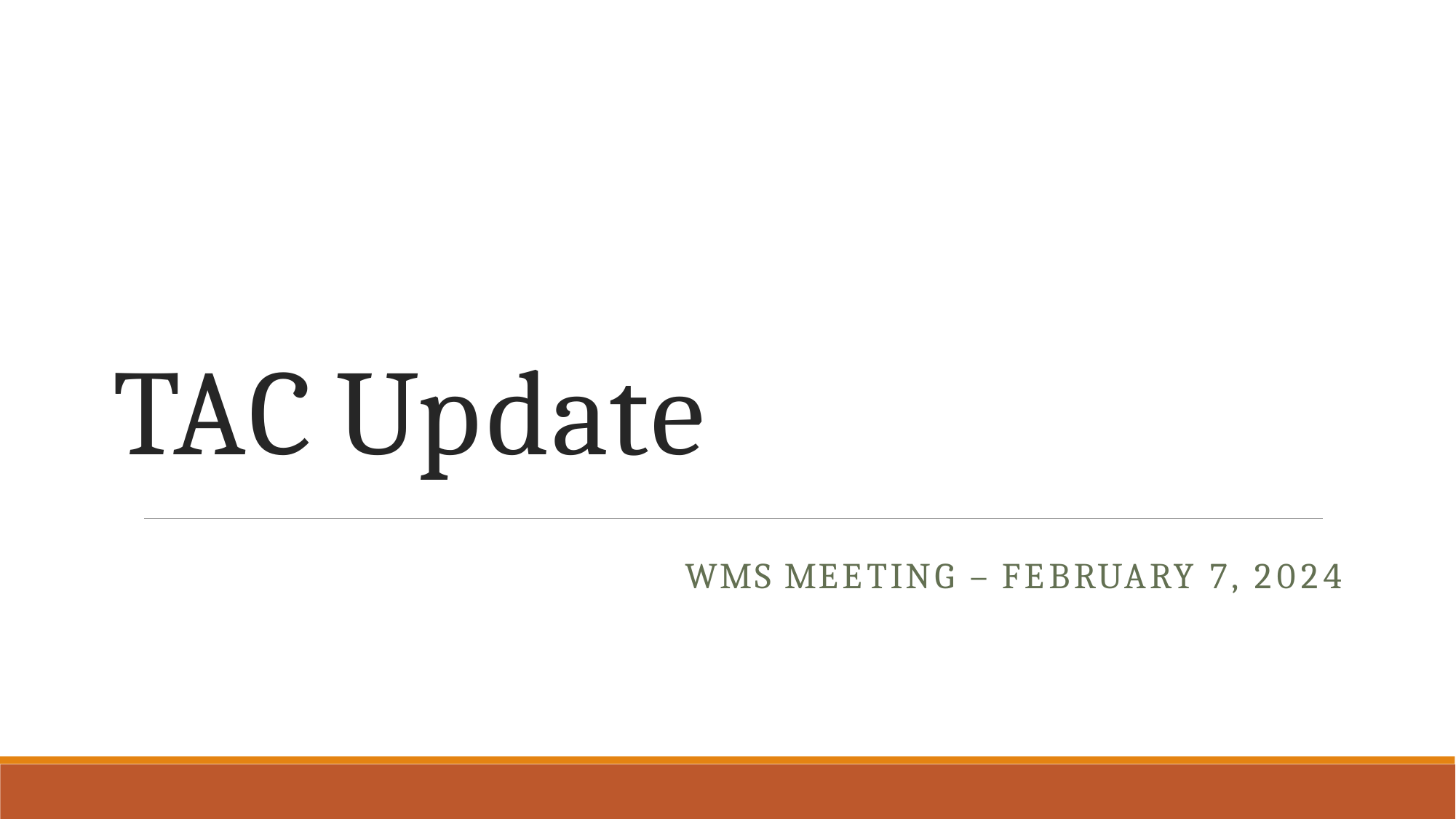

# TAC Update
WMS Meeting – February 7, 2024